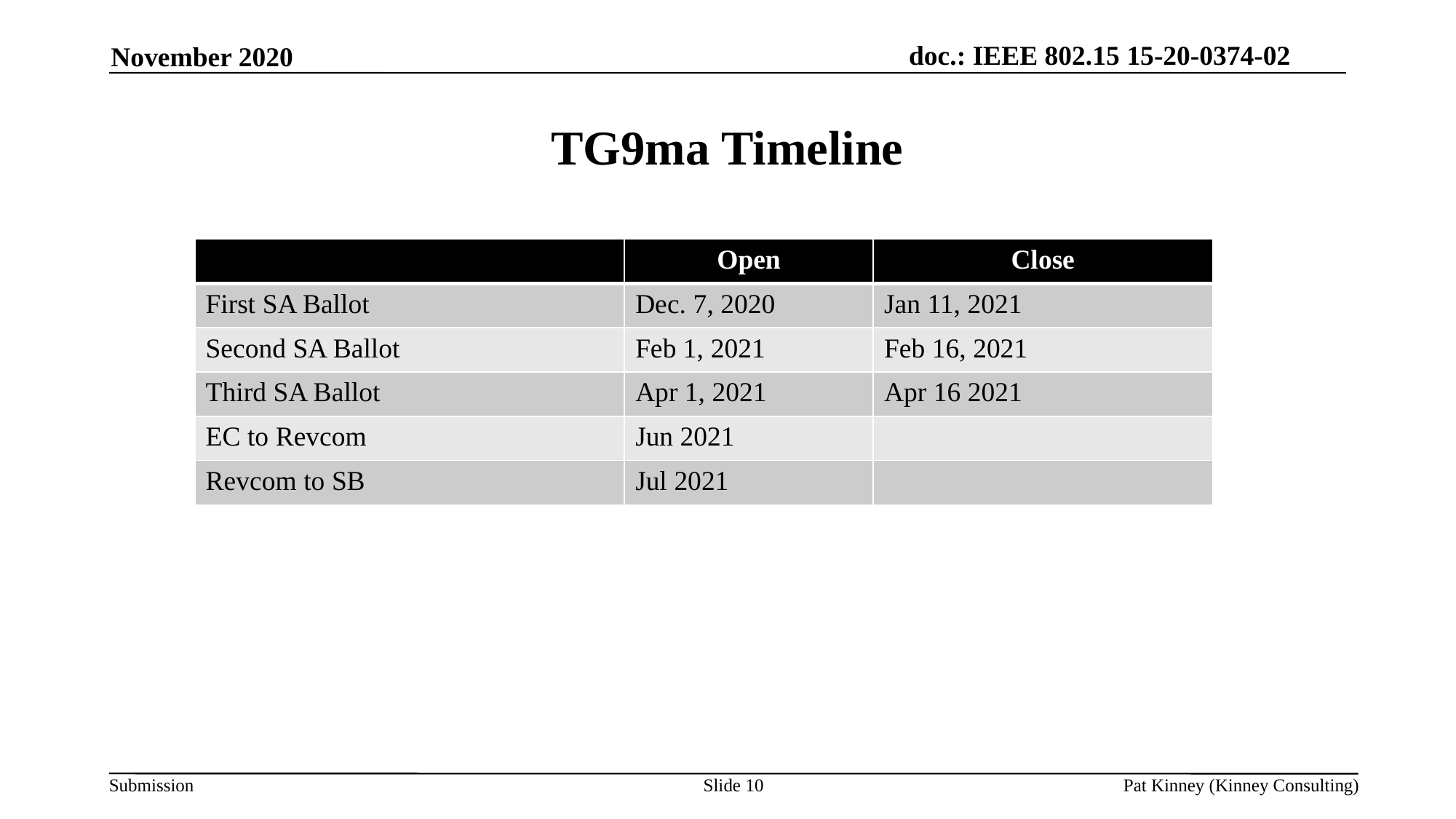

November 2020
TG9ma Timeline
|  | Open | Close |
| --- | --- | --- |
| First SA Ballot | Dec. 7, 2020 | Jan 11, 2021 |
| Second SA Ballot | Feb 1, 2021 | Feb 16, 2021 |
| Third SA Ballot | Apr 1, 2021 | Apr 16 2021 |
| EC to Revcom | Jun 2021 |  |
| Revcom to SB | Jul 2021 |  |
Slide 10
Pat Kinney (Kinney Consulting)